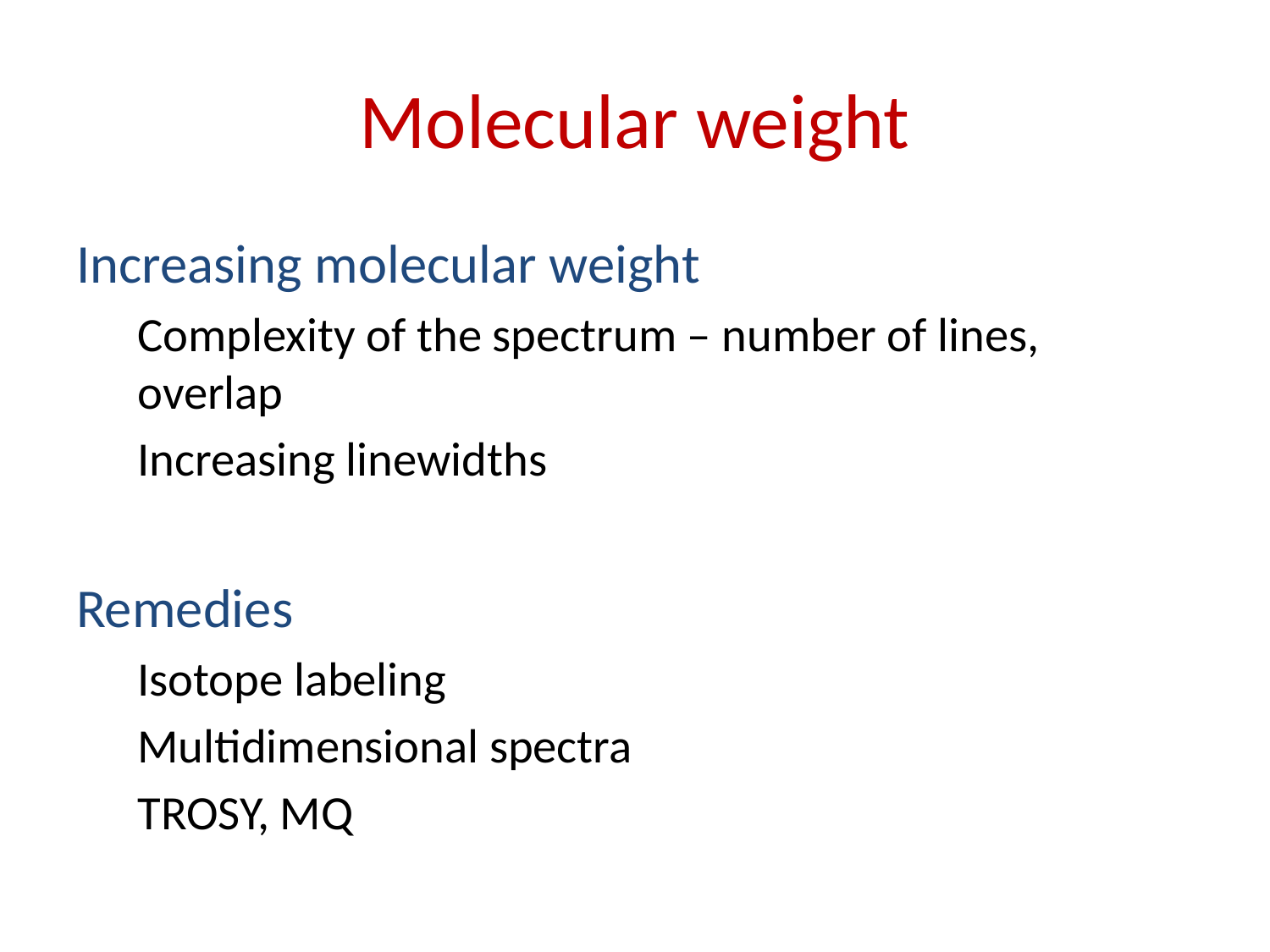

# Molecular weight
Increasing molecular weight
Complexity of the spectrum – number of lines, overlap
Increasing linewidths

Remedies
Isotope labeling
Multidimensional spectra
TROSY, MQ